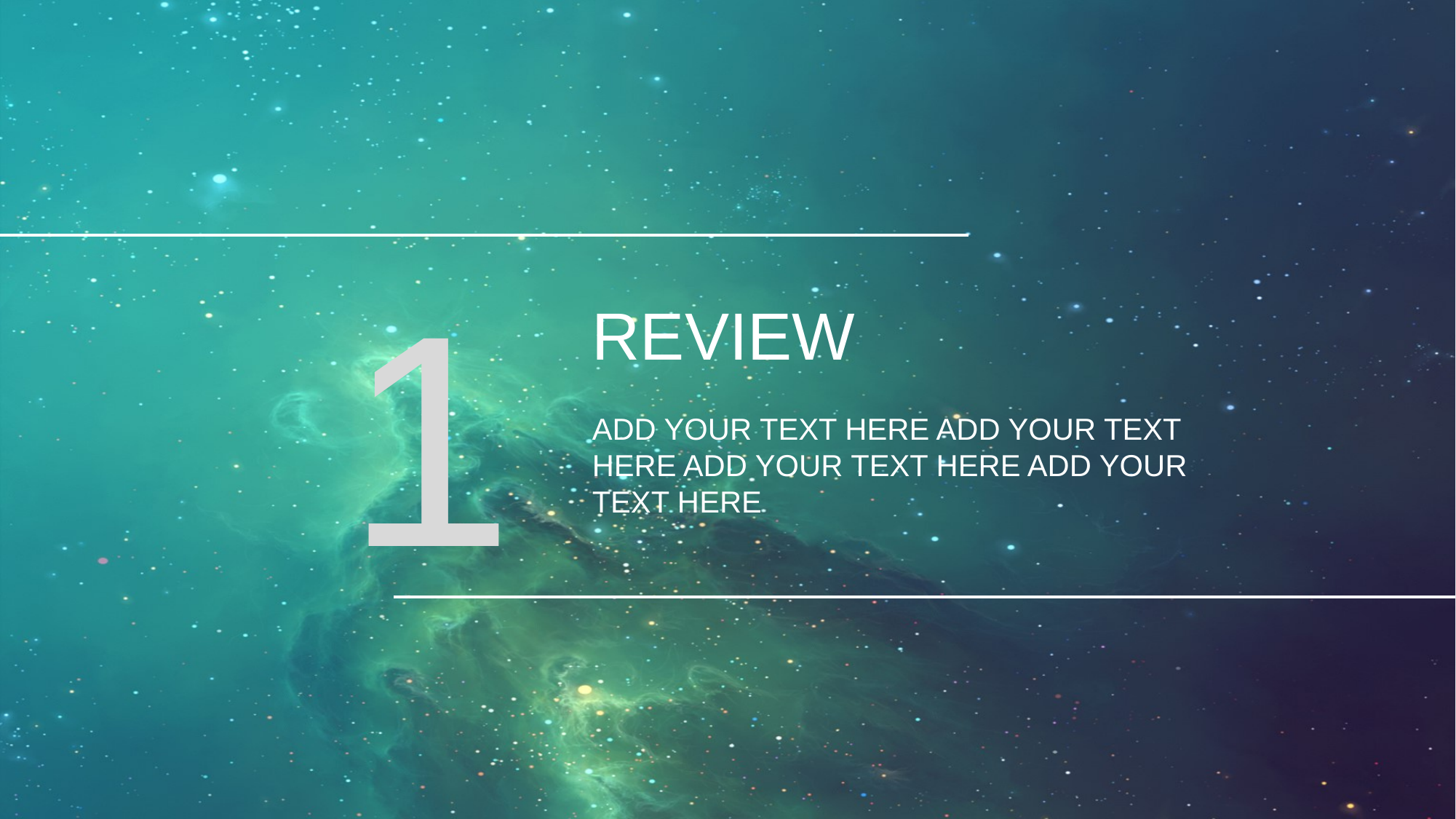

1
REVIEW
ADD YOUR TEXT HERE ADD YOUR TEXT HERE ADD YOUR TEXT HERE ADD YOUR TEXT HERE